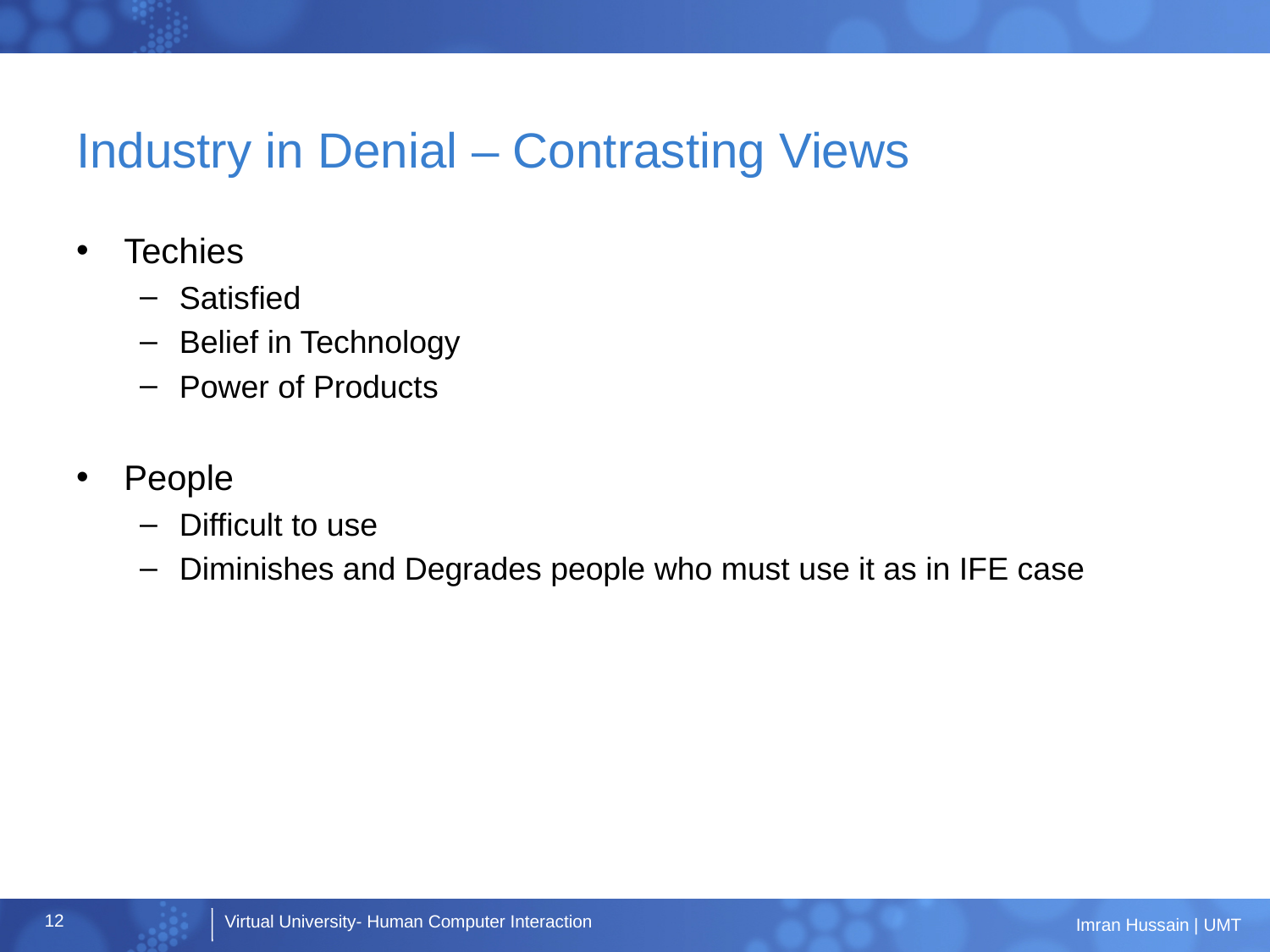

# Industry in Denial – Contrasting Views
Techies
Satisfied
Belief in Technology
Power of Products

People
Difficult to use
Diminishes and Degrades people who must use it as in IFE case